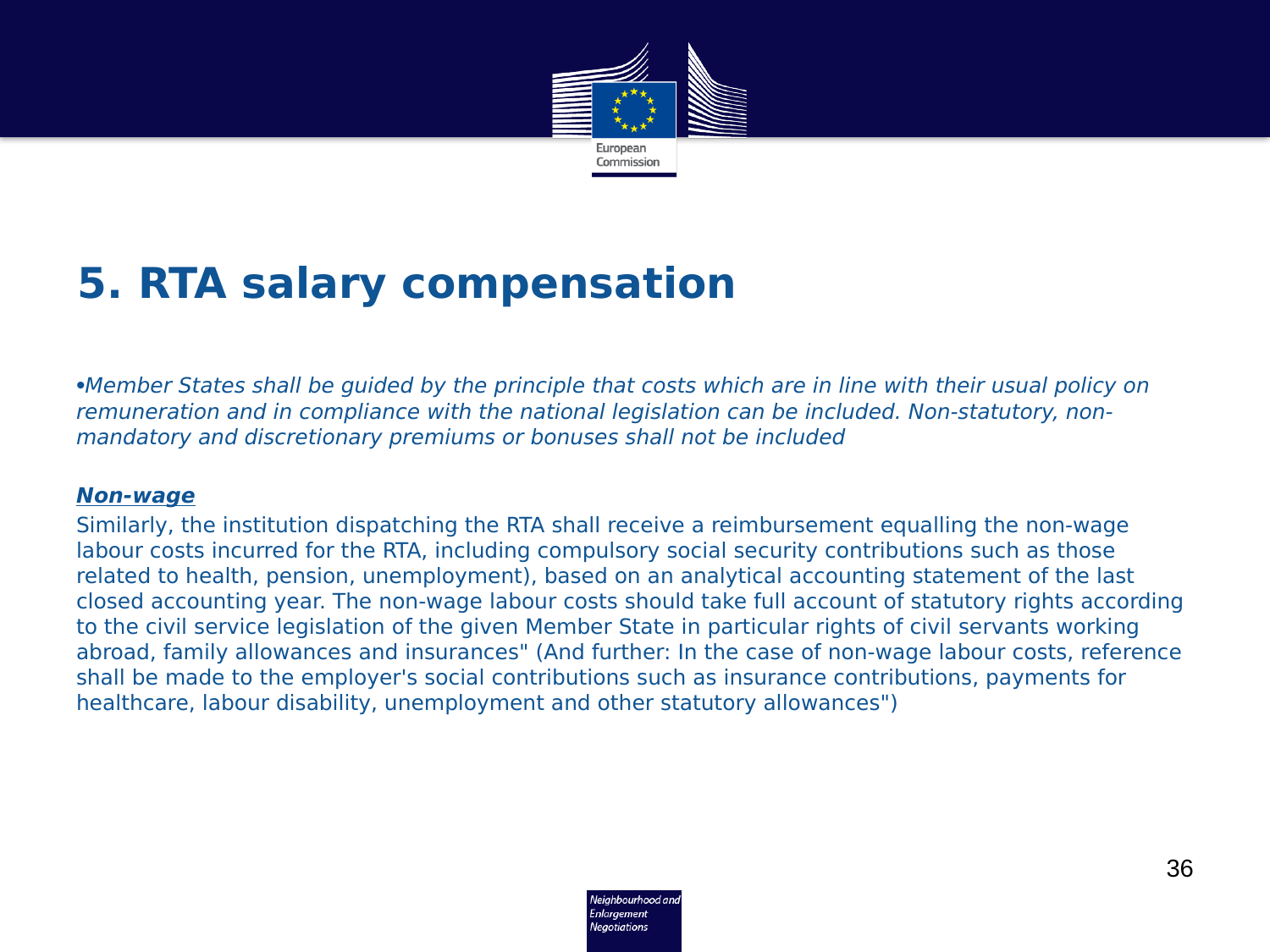

# 5. RTA salary compensation
Member States shall be guided by the principle that costs which are in line with their usual policy on remuneration and in compliance with the national legislation can be included. Non-statutory, non-mandatory and discretionary premiums or bonuses shall not be included

Non-wage
Similarly, the institution dispatching the RTA shall receive a reimbursement equalling the non-wage labour costs incurred for the RTA, including compulsory social security contributions such as those related to health, pension, unemployment), based on an analytical accounting statement of the last closed accounting year. The non-wage labour costs should take full account of statutory rights according to the civil service legislation of the given Member State in particular rights of civil servants working abroad, family allowances and insurances" (And further: In the case of non-wage labour costs, reference shall be made to the employer's social contributions such as insurance contributions, payments for healthcare, labour disability, unemployment and other statutory allowances")

36